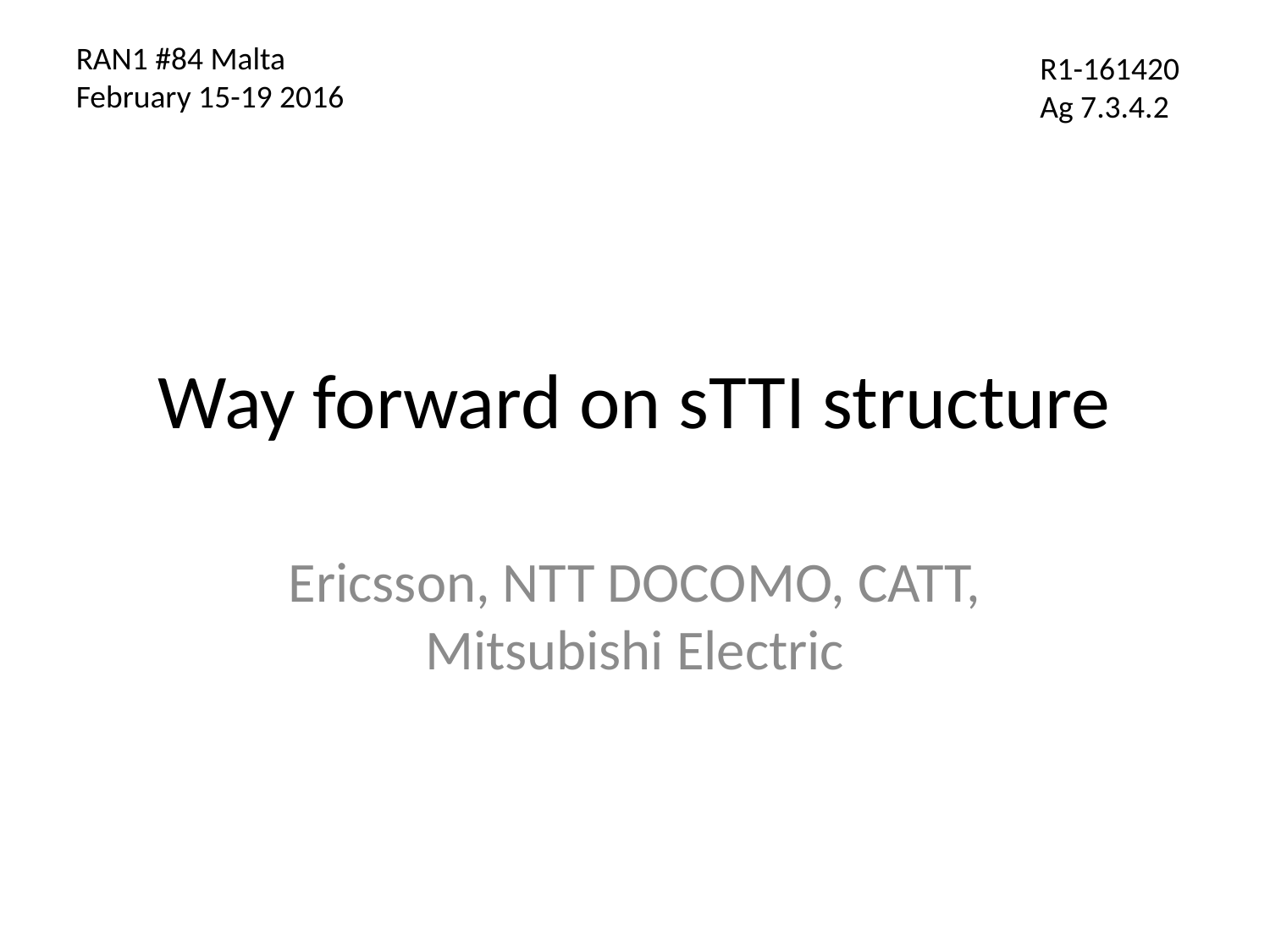

RAN1 #84 Malta
February 15-19 2016
R1-161420
Ag 7.3.4.2
# Way forward on sTTI structure
Ericsson, NTT DOCOMO, CATT, Mitsubishi Electric